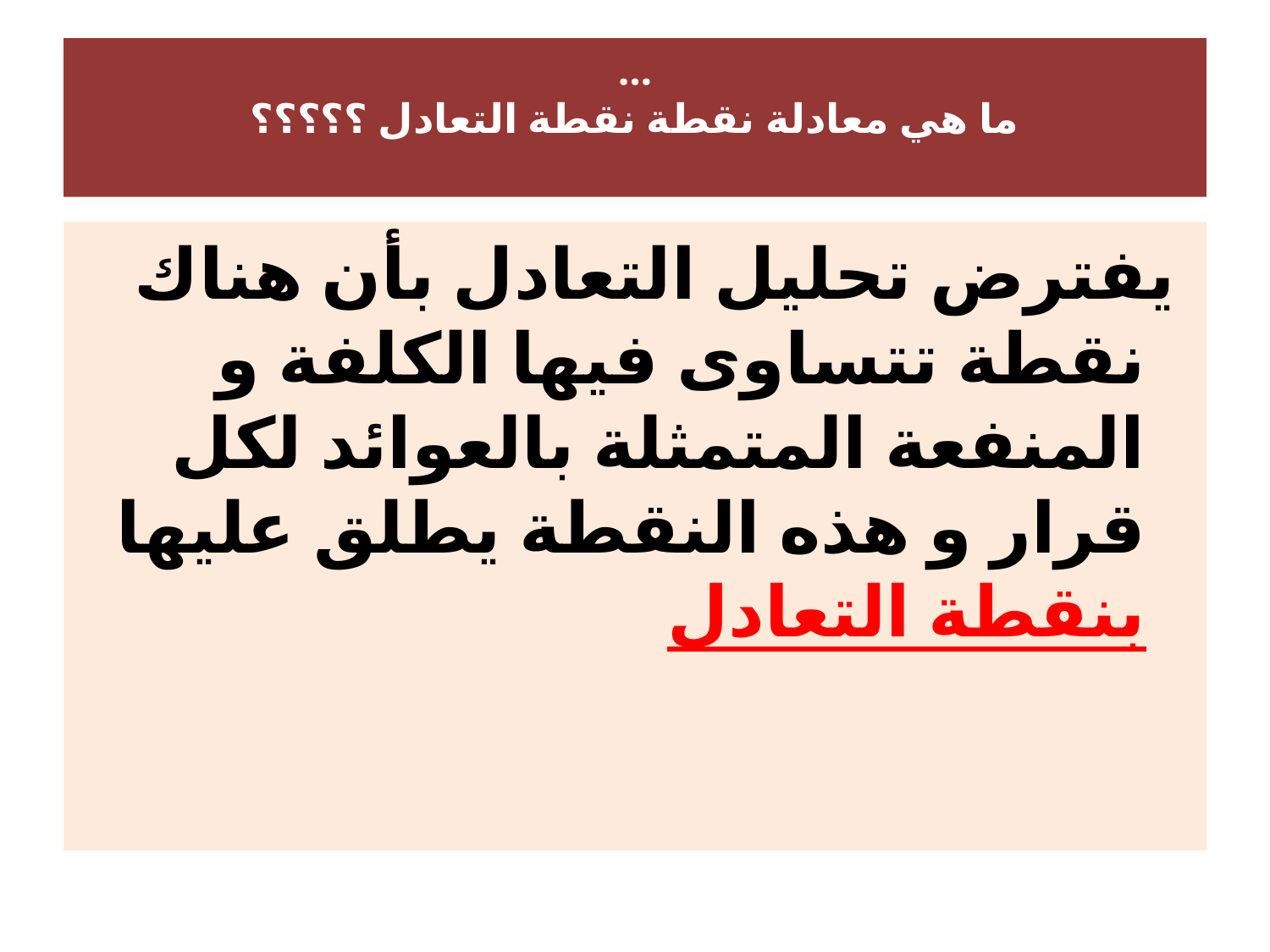

# ... ما هي معادلة نقطة نقطة التعادل ؟؟؟؟؟
 يفترض تحليل التعادل بأن هناك نقطة تتساوى فيها الكلفة و المنفعة المتمثلة بالعوائد لكل قرار و هذه النقطة يطلق عليها بنقطة التعادل